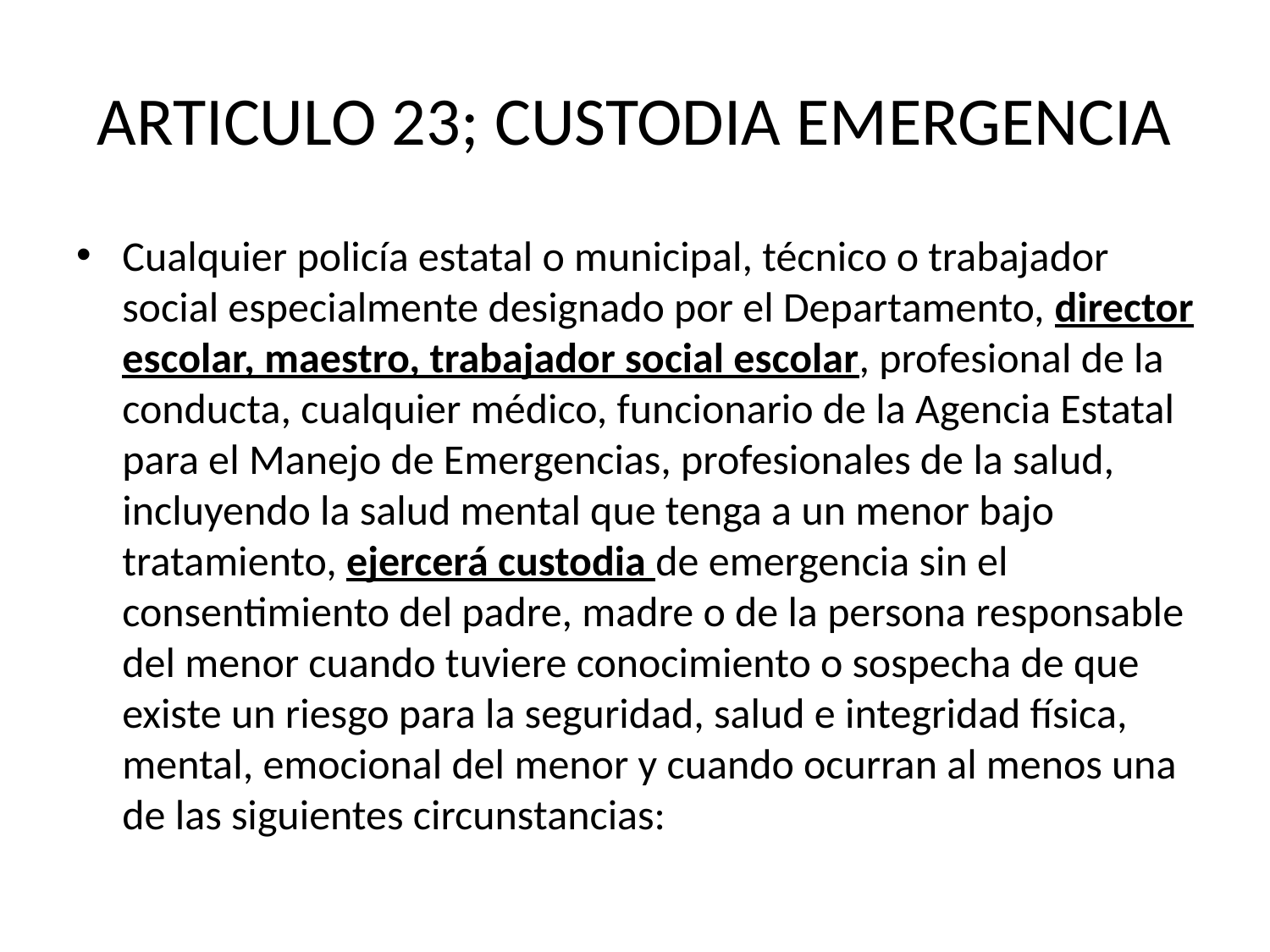

# ARTICULO 23; CUSTODIA EMERGENCIA
Cualquier policía estatal o municipal, técnico o trabajador social especialmente designado por el Departamento, director escolar, maestro, trabajador social escolar, profesional de la conducta, cualquier médico, funcionario de la Agencia Estatal para el Manejo de Emergencias, profesionales de la salud, incluyendo la salud mental que tenga a un menor bajo tratamiento, ejercerá custodia de emergencia sin el consentimiento del padre, madre o de la persona responsable del menor cuando tuviere conocimiento o sospecha de que existe un riesgo para la seguridad, salud e integridad física, mental, emocional del menor y cuando ocurran al menos una de las siguientes circunstancias: